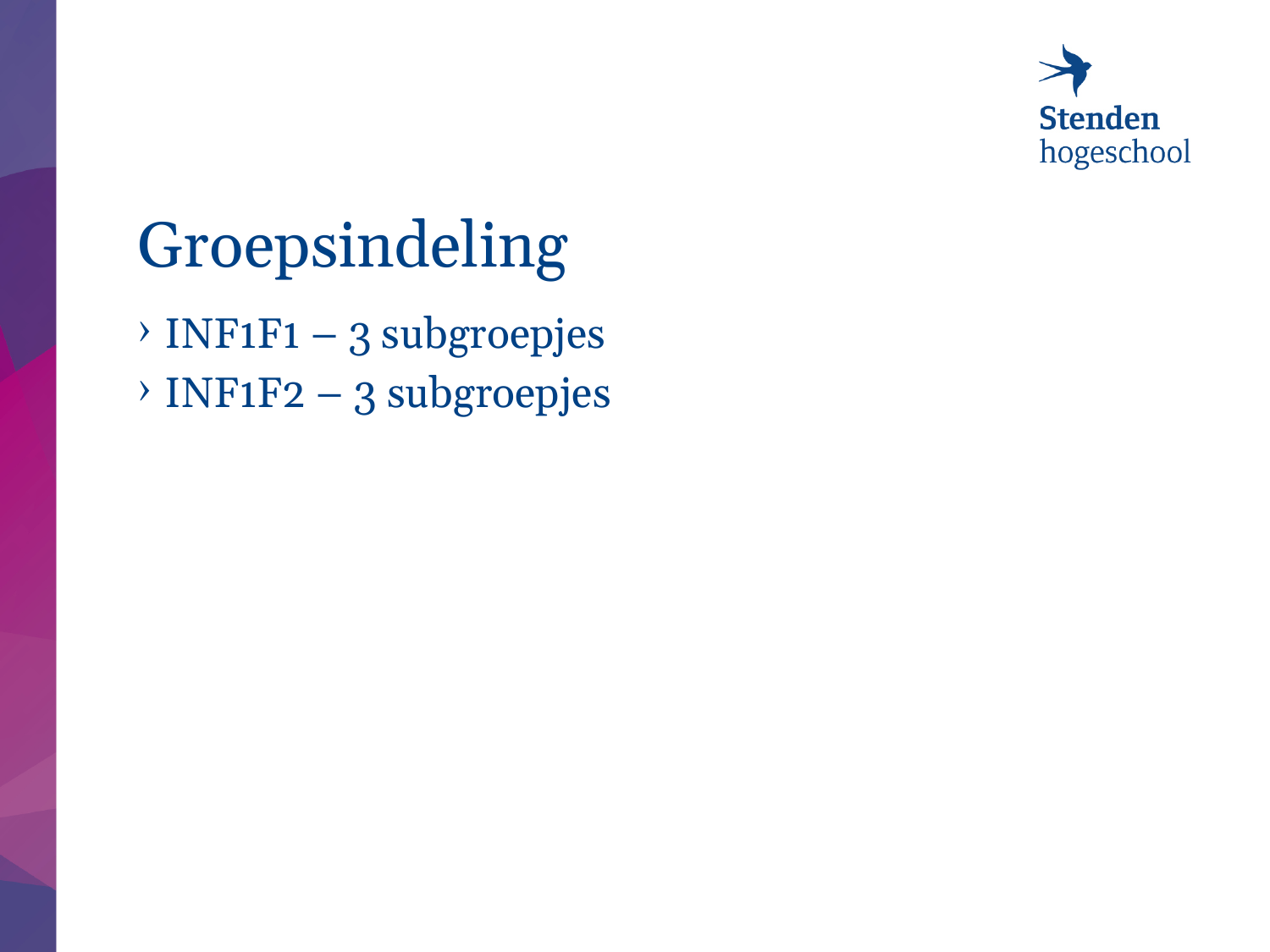

# Groepsindeling
INF1F1 – 3 subgroepjes
INF1F2 – 3 subgroepjes